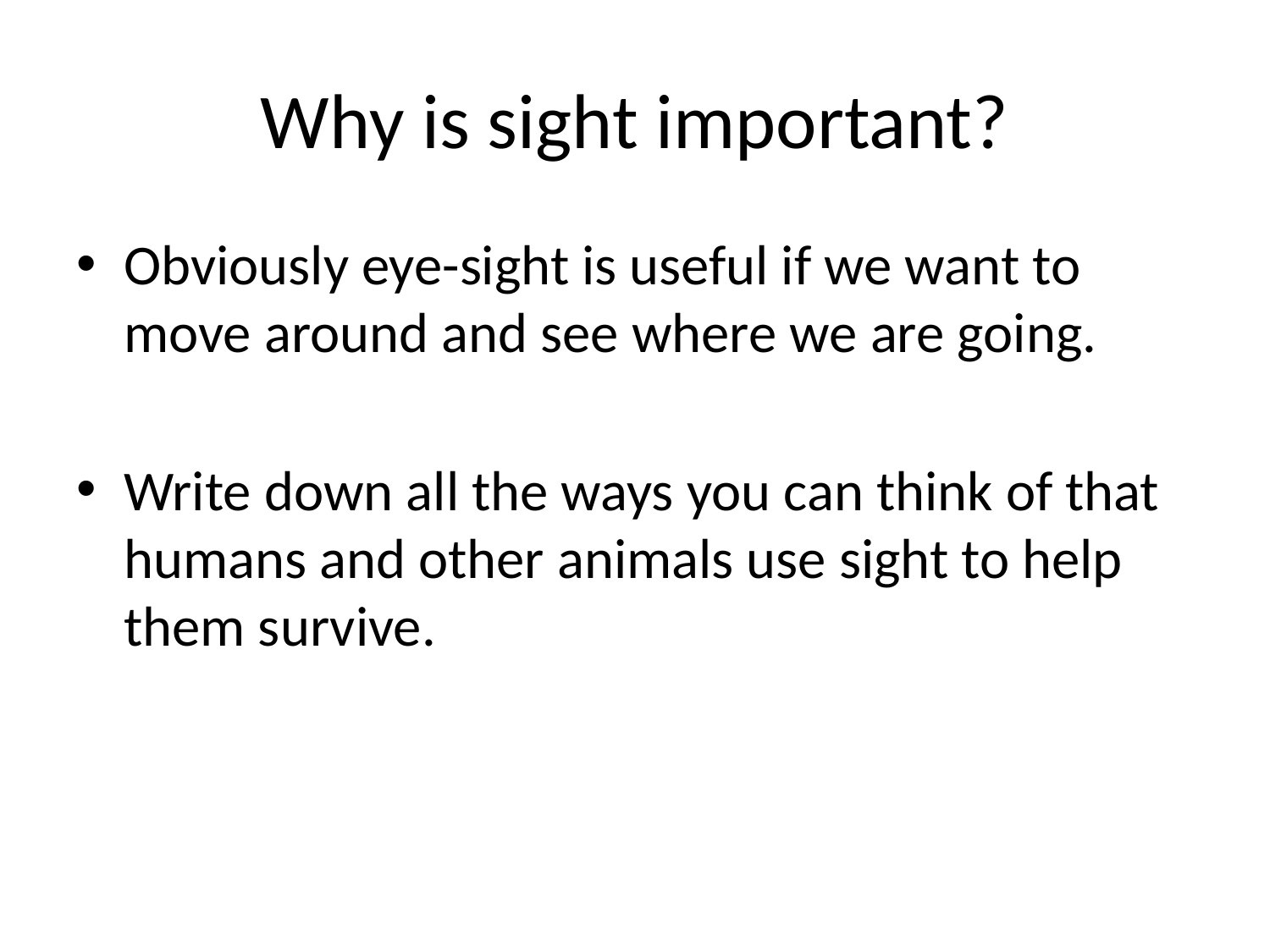

# Why is sight important?
Obviously eye-sight is useful if we want to move around and see where we are going.

Write down all the ways you can think of that humans and other animals use sight to help them survive.